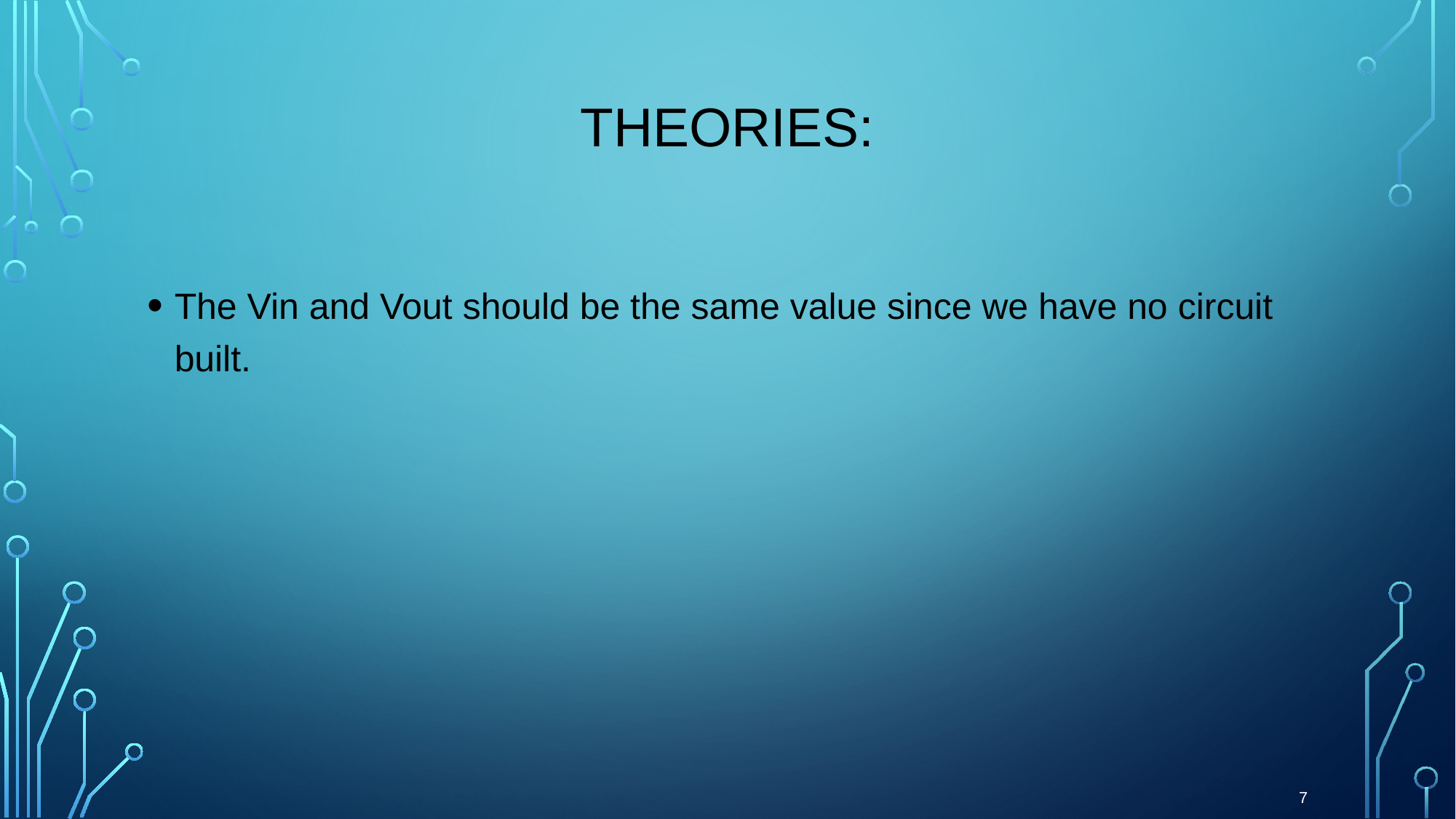

# Theories:
The Vin and Vout should be the same value since we have no circuit built.

7